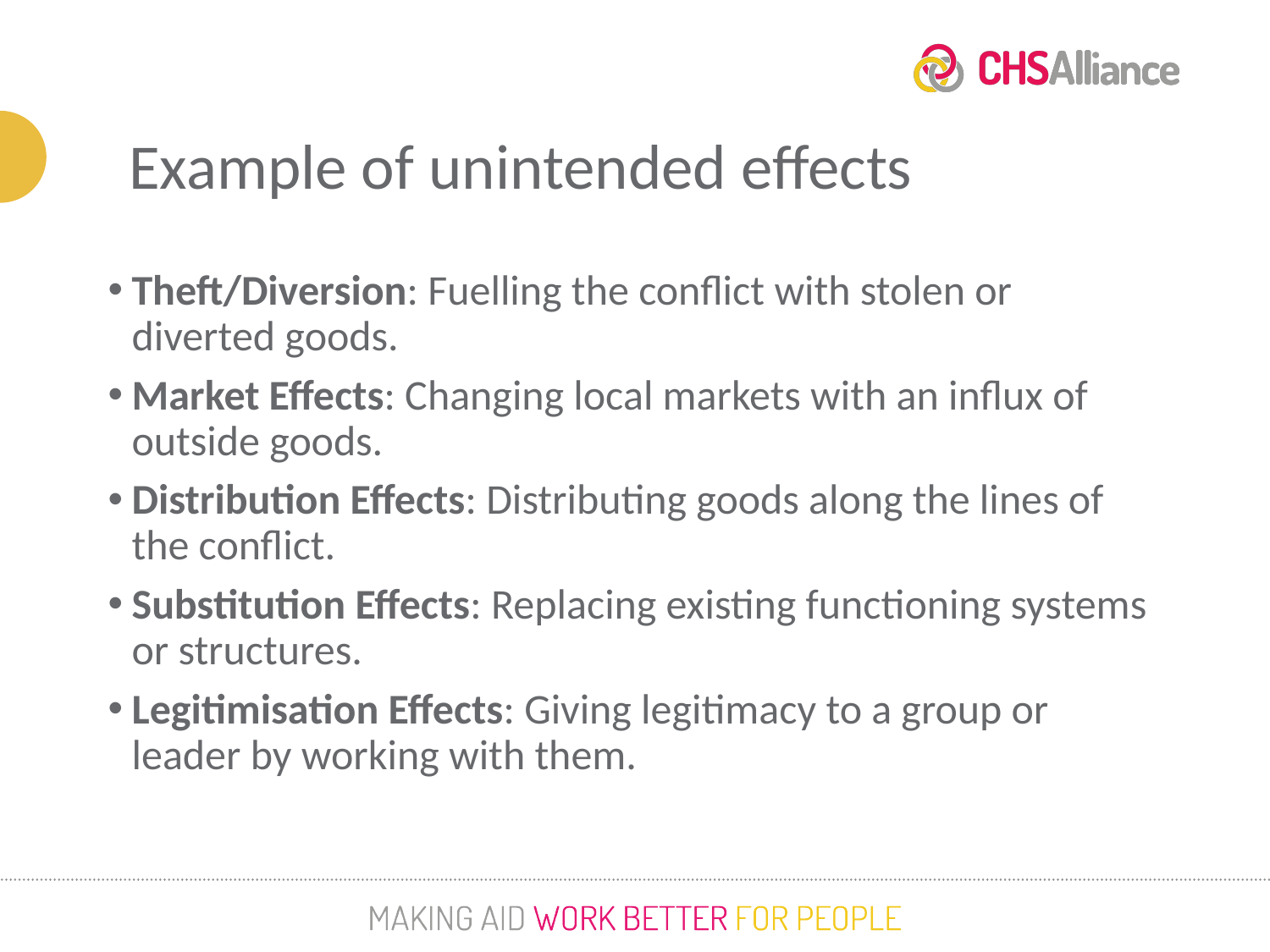

Example of unintended effects

Theft/Diversion: Fuelling the conflict with stolen or diverted goods.
Market Effects: Changing local markets with an influx of outside goods.
Distribution Effects: Distributing goods along the lines of the conflict.
Substitution Effects: Replacing existing functioning systems or structures.
Legitimisation Effects: Giving legitimacy to a group or leader by working with them.